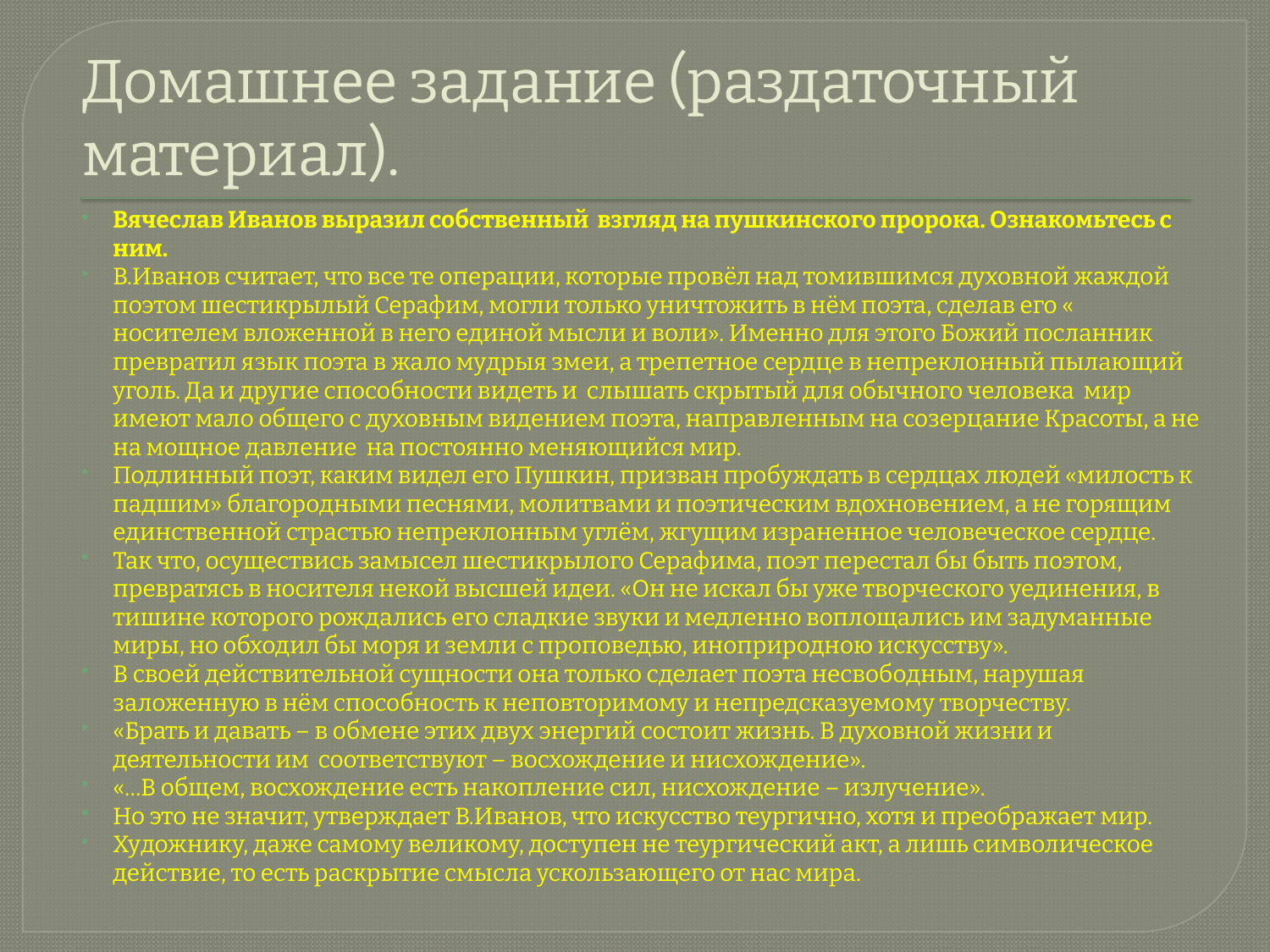

# Домашнее задание (раздаточный материал).
Вячеслав Иванов выразил собственный  взгляд на пушкинского пророка. Ознакомьтесь с ним.
В.Иванов считает, что все те операции, которые провёл над томившимся духовной жаждой поэтом шестикрылый Серафим, могли только уничтожить в нём поэта, сделав его « носителем вложенной в него единой мысли и воли». Именно для этого Божий посланник превратил язык поэта в жало мудрыя змеи, а трепетное сердце в непреклонный пылающий уголь. Да и другие способности видеть и  слышать скрытый для обычного человека  мир имеют мало общего с духовным видением поэта, направленным на созерцание Красоты, а не на мощное давление  на постоянно меняющийся мир.
Подлинный поэт, каким видел его Пушкин, призван пробуждать в сердцах людей «милость к падшим» благородными песнями, молитвами и поэтическим вдохновением, а не горящим единственной страстью непреклонным углём, жгущим израненное человеческое сердце.
Так что, осуществись замысел шестикрылого Серафима, поэт перестал бы быть поэтом, превратясь в носителя некой высшей идеи. «Он не искал бы уже творческого уединения, в тишине которого рождались его сладкие звуки и медленно воплощались им задуманные миры, но обходил бы моря и земли с проповедью, иноприродною искусству».
В своей действительной сущности она только сделает поэта несвободным, нарушая заложенную в нём способность к неповторимому и непредсказуемому творчеству.
«Брать и давать – в обмене этих двух энергий состоит жизнь. В духовной жизни и деятельности им  соответствуют – восхождение и нисхождение».
«…В общем, восхождение есть накопление сил, нисхождение – излучение».
Но это не значит, утверждает В.Иванов, что искусство теургично, хотя и преображает мир.
Художнику, даже самому великому, доступен не теургический акт, а лишь символическое действие, то есть раскрытие смысла ускользающего от нас мира.